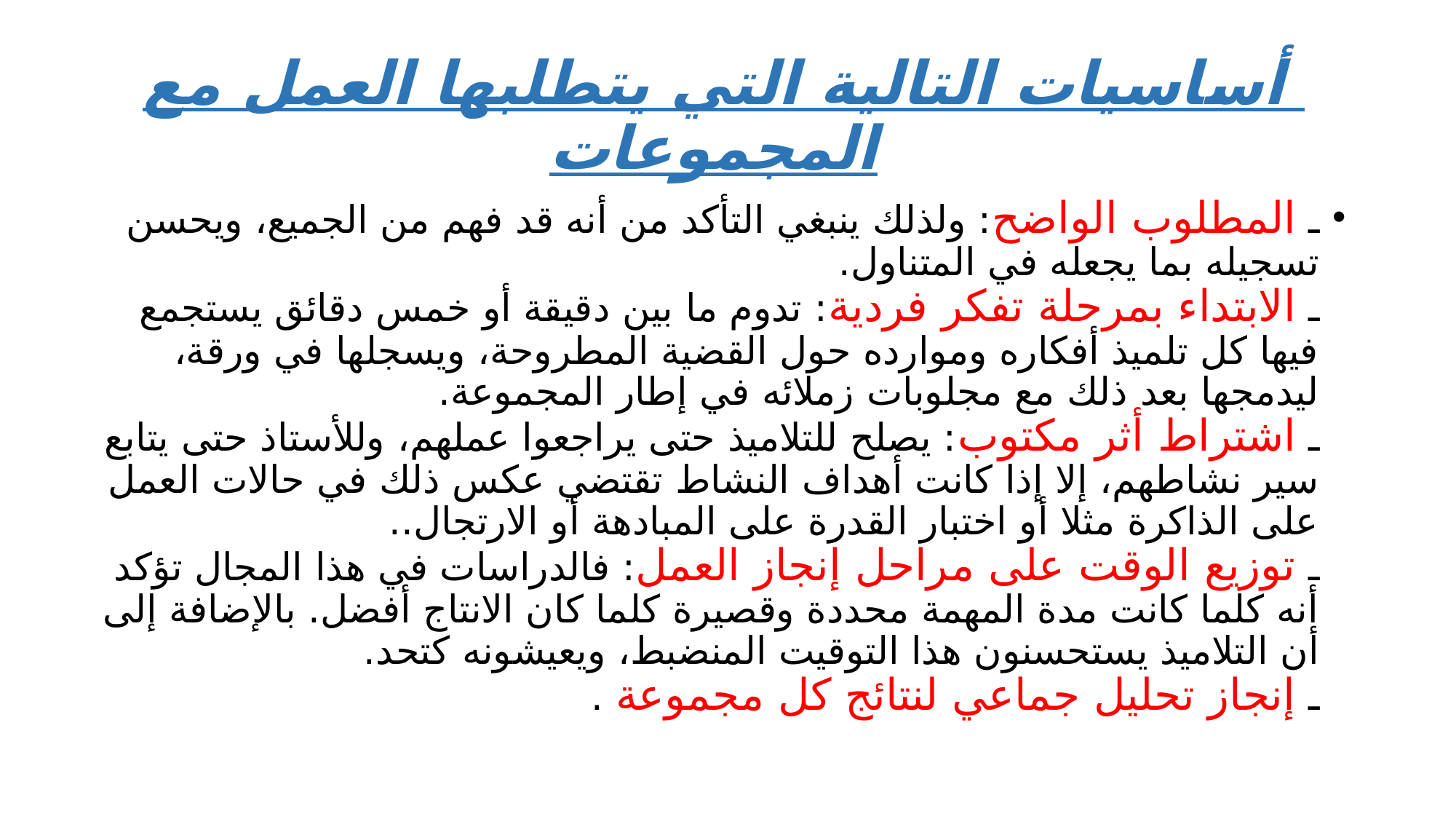

أساسيات التالية التي يتطلبها العمل مع المجموعات
ـ المطلوب الواضح: ولذلك ينبغي التأكد من أنه قد فهم من الجميع، ويحسن تسجيله بما يجعله في المتناول.
ـ الابتداء بمرحلة تفكر فردية: تدوم ما بين دقيقة أو خمس دقائق يستجمع فيها كل تلميذ أفكاره وموارده حول القضية المطروحة، ويسجلها في ورقة، ليدمجها بعد ذلك مع مجلوبات زملائه في إطار المجموعة.
ـ اشتراط أثر مكتوب: يصلح للتلاميذ حتى يراجعوا عملهم، وللأستاذ حتى يتابع سير نشاطهم، إلا إذا كانت أهداف النشاط تقتضي عكس ذلك في حالات العمل على الذاكرة مثلا أو اختبار القدرة على المبادهة أو الارتجال..
ـ توزيع الوقت على مراحل إنجاز العمل: فالدراسات في هذا المجال تؤكد أنه كلما كانت مدة المهمة محددة وقصيرة كلما كان الانتاج أفضل. بالإضافة إلى أن التلاميذ يستحسنون هذا التوقيت المنضبط، ويعيشونه كتحد.
ـ إنجاز تحليل جماعي لنتائج كل مجموعة .